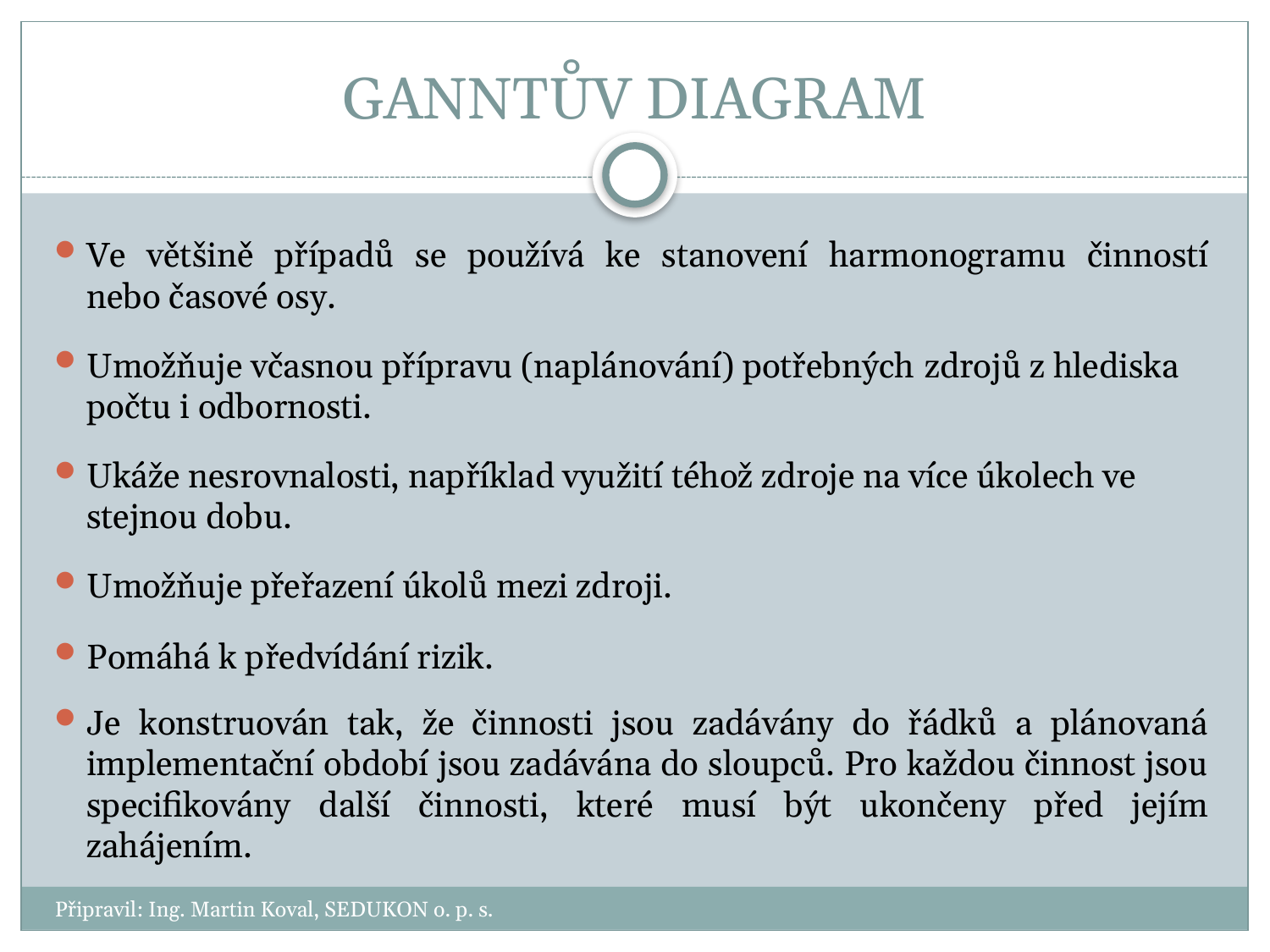

# GANNTŮV DIAGRAM

Ve většině případů se používá ke stanovení harmonogramu činností nebo časové osy.

Umožňuje včasnou přípravu (naplánování) potřebných zdrojů z hlediska počtu i odbornosti.

Ukáže nesrovnalosti, například využití téhož zdroje na více úkolech ve stejnou dobu.

Umožňuje přeřazení úkolů mezi zdroji.

Pomáhá k předvídání rizik.

Je konstruován tak, že činnosti jsou zadávány do řádků a plánovaná implementační období jsou zadávána do sloupců. Pro každou činnost jsou specifikovány další činnosti, které musí být ukončeny před jejím zahájením.
Připravil: Ing. Martin Koval, SEDUKON o. p. s.